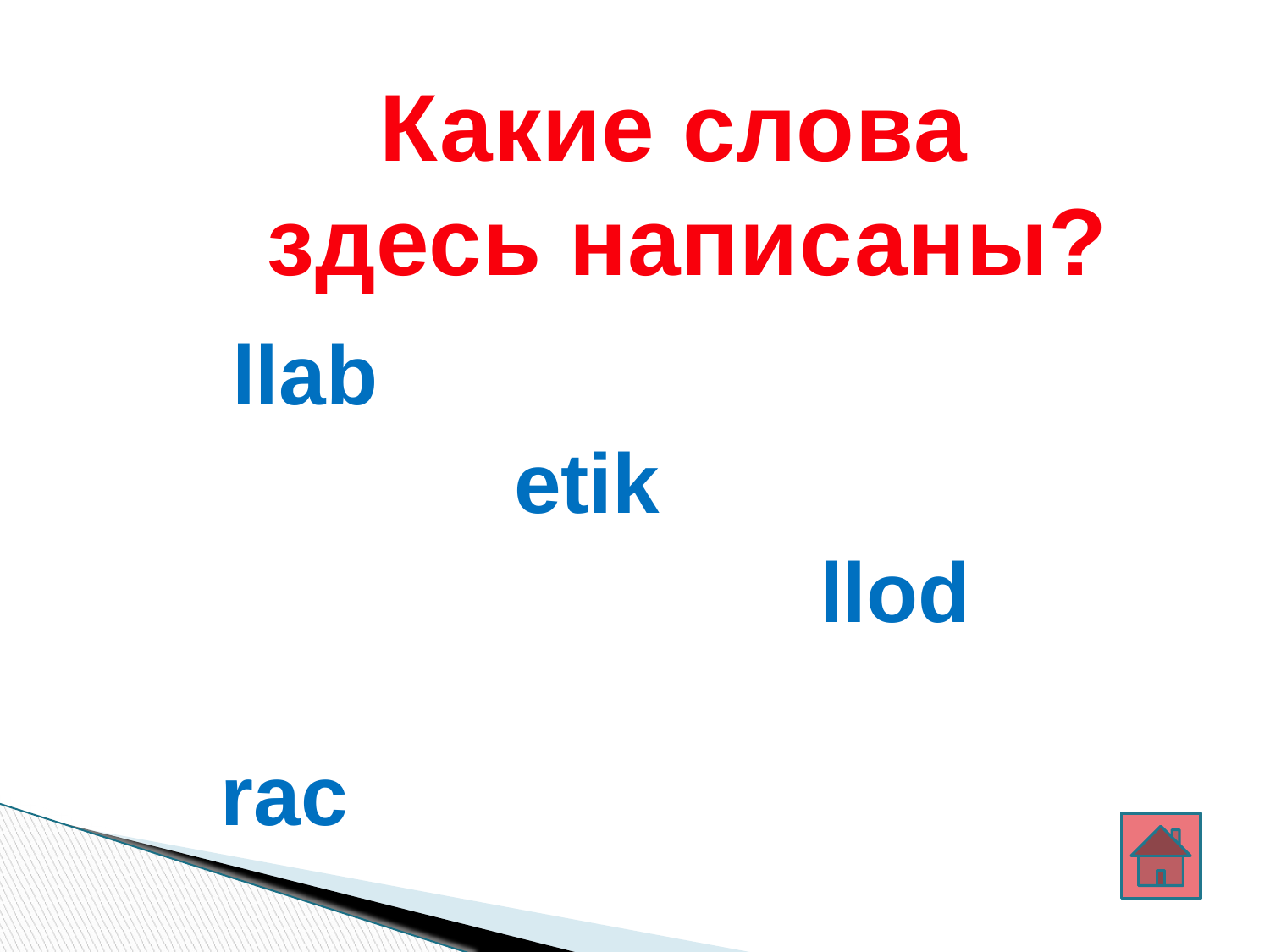

Какие слова
здесь написаны?

      llab
                  etik
                               llod
    rac
                  ekib